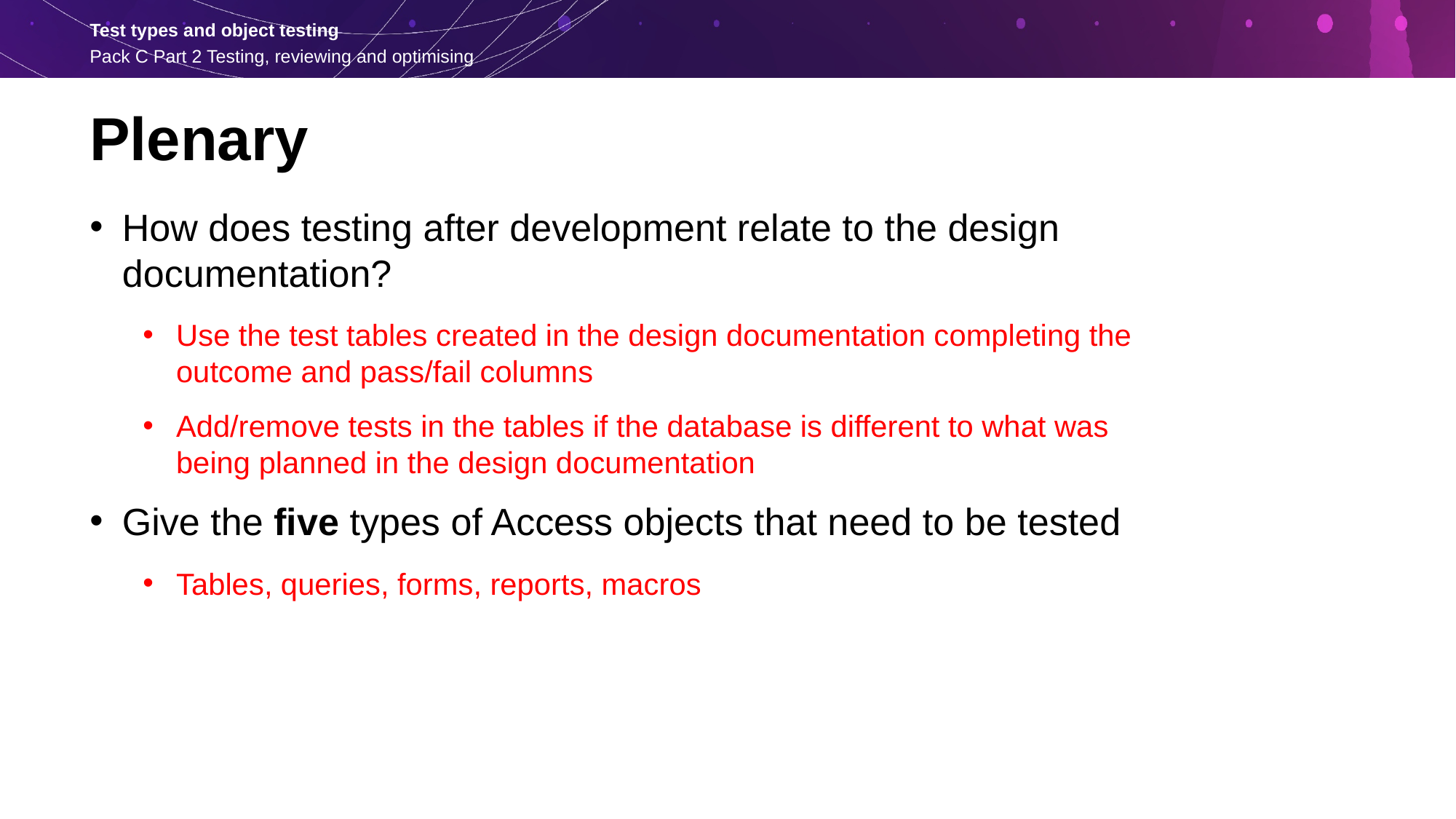

Plenary
How does testing after development relate to the design documentation?
Use the test tables created in the design documentation completing the outcome and pass/fail columns
Add/remove tests in the tables if the database is different to what was being planned in the design documentation
Give the five types of Access objects that need to be tested
Tables, queries, forms, reports, macros